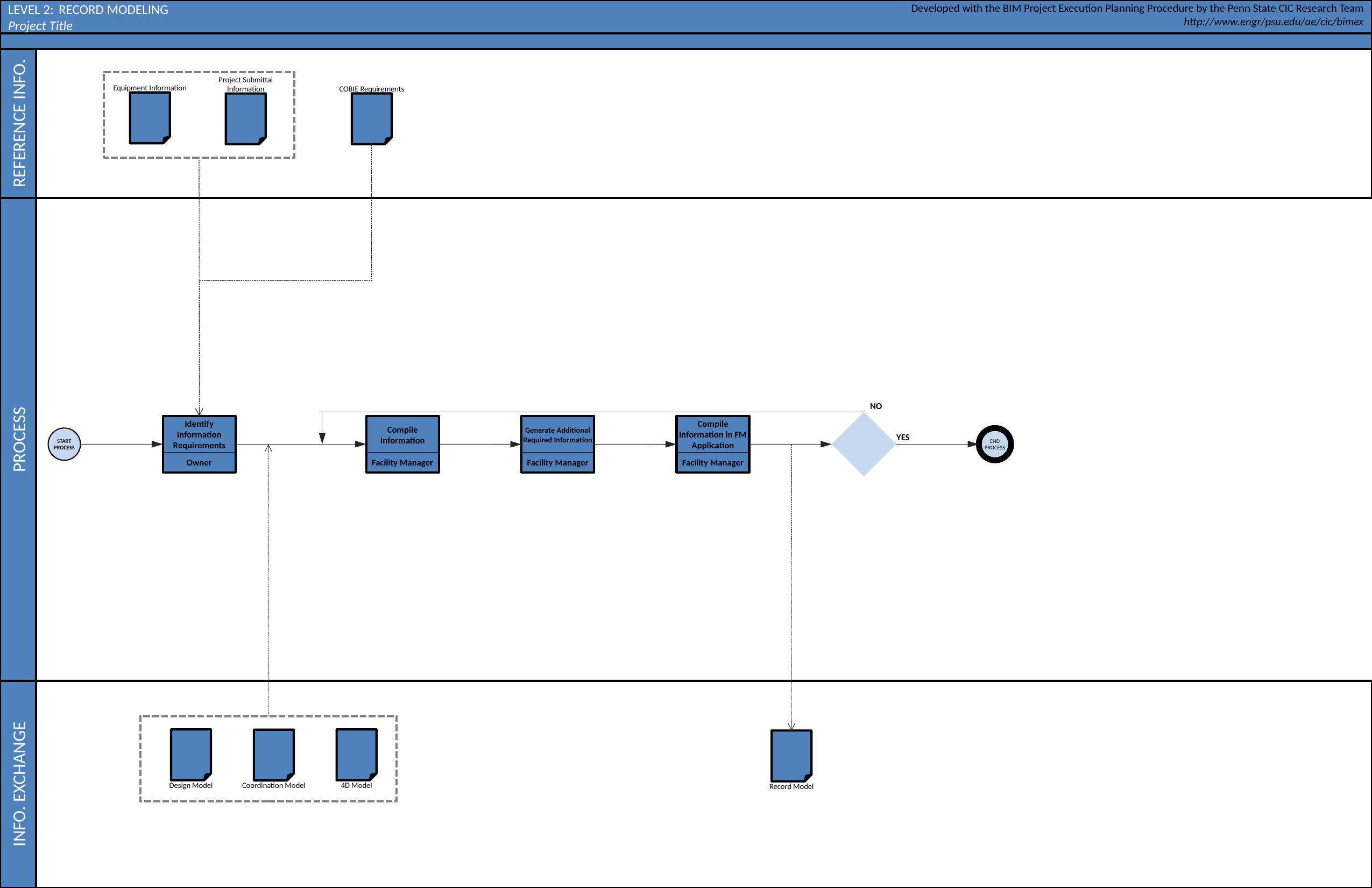

# record modeling
Equipment Information

COBIE Requirements

Project Submittal Information

NO
Is model acceptable?

Identify Information Requirements
Owner

Compile Information
Facility Manager

Generate Additional Required Information
Facility Manager

Compile Information in FM Application
Facility Manager
START PROCESS
END PROCESS
YES

Design Model

4D Model

Coordination Model

Record Model